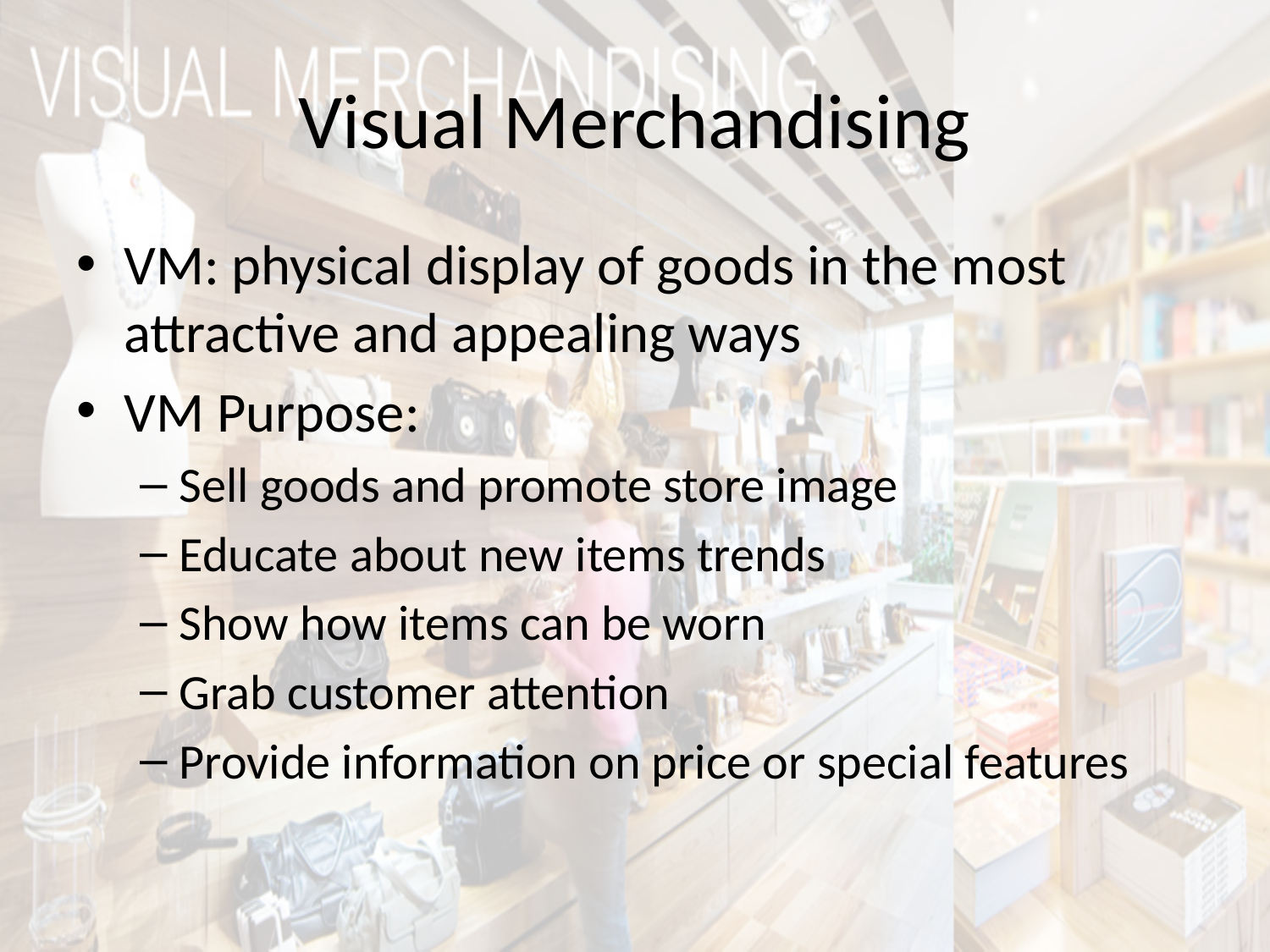

# Visual Merchandising
VM: physical display of goods in the most attractive and appealing ways
VM Purpose:
Sell goods and promote store image
Educate about new items trends
Show how items can be worn
Grab customer attention
Provide information on price or special features